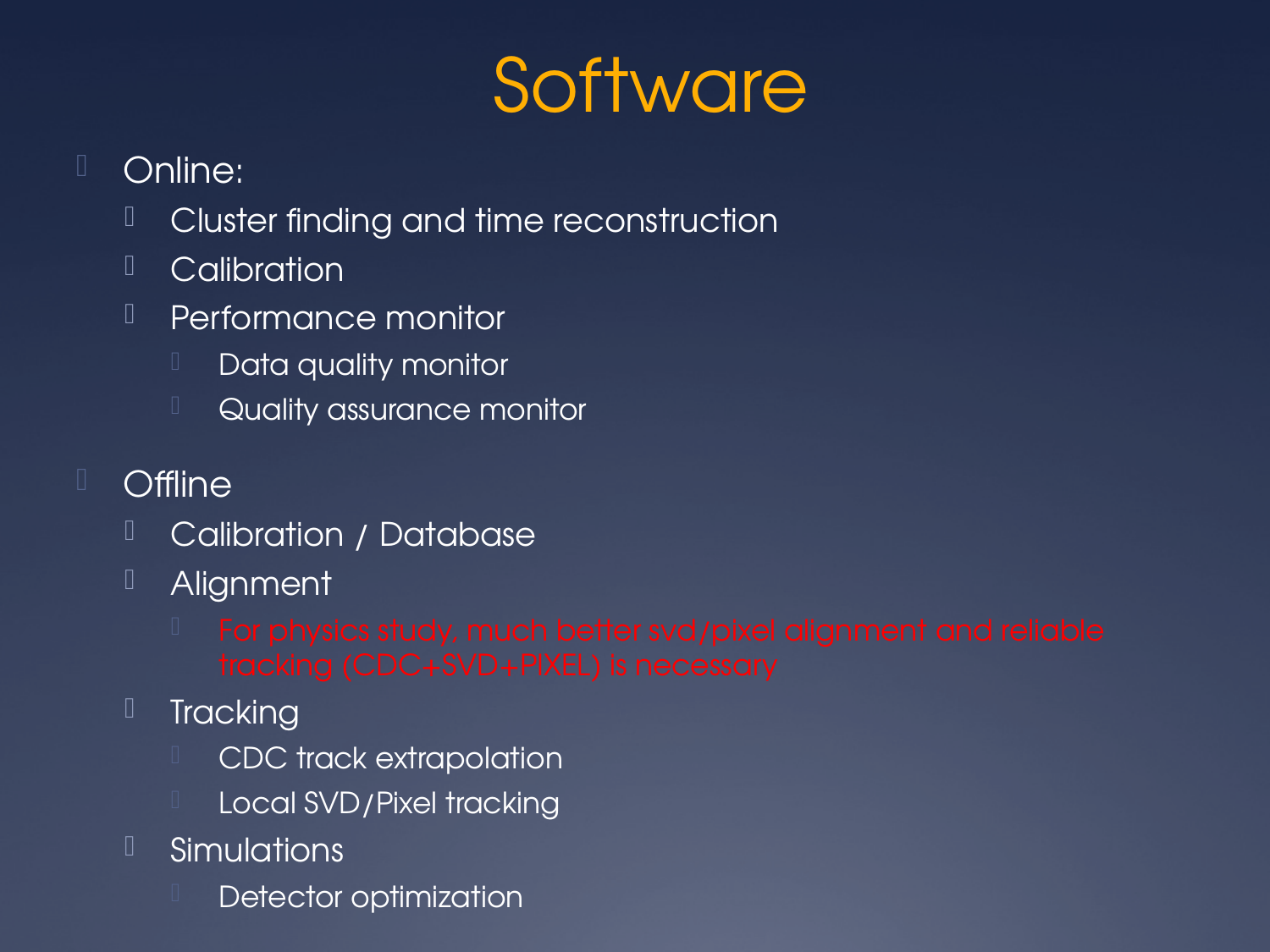

# Software
Online:
Cluster finding and time reconstruction
Calibration
Performance monitor
Data quality monitor
Quality assurance monitor
Offline
Calibration / Database
Alignment
For physics study, much better svd/pixel alignment and reliable tracking (CDC+SVD+PIXEL) is necessary
Tracking
CDC track extrapolation
Local SVD/Pixel tracking
Simulations
Detector optimization